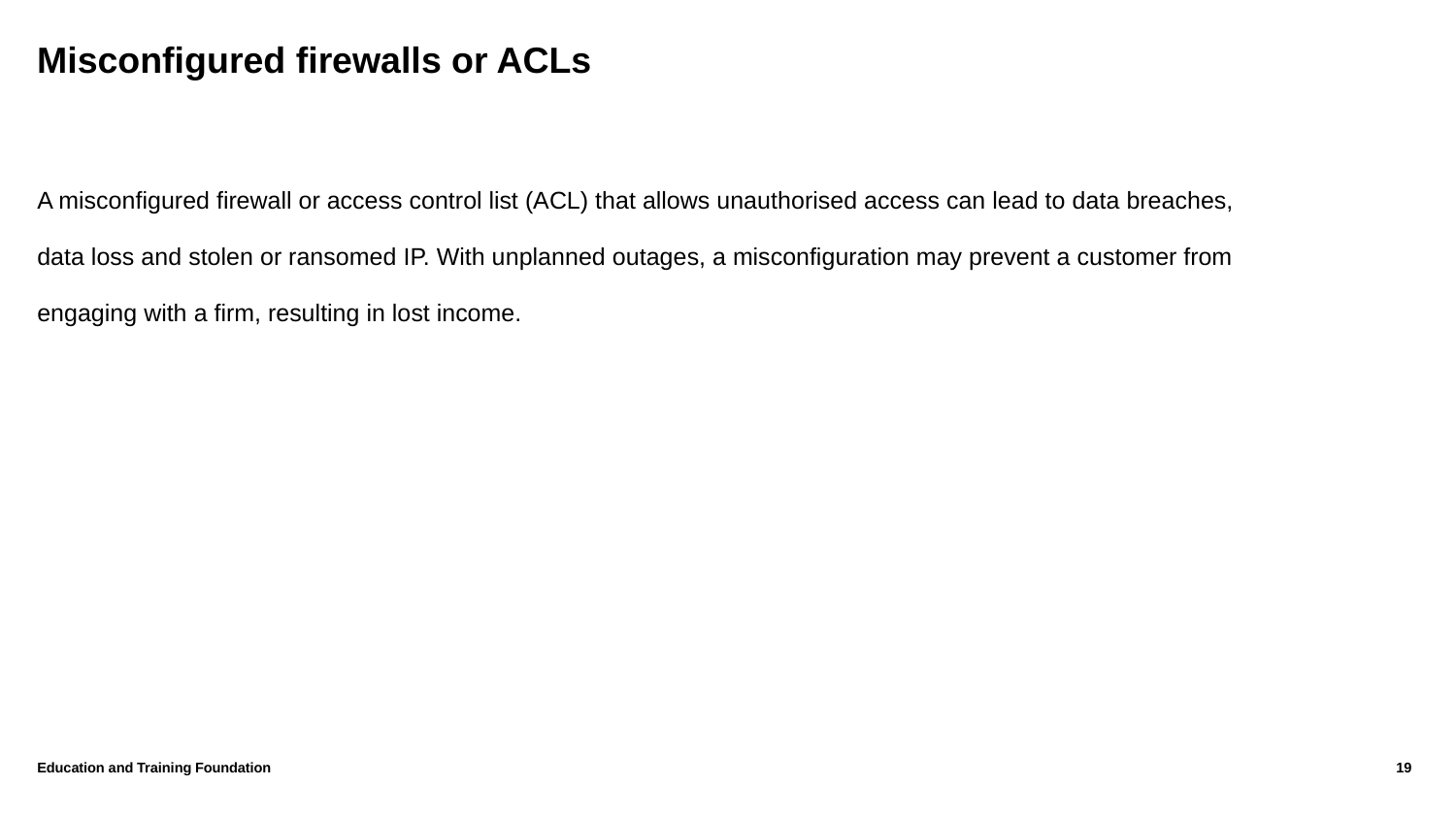

# Misconfigured firewalls or ACLs
A misconfigured firewall or access control list (ACL) that allows unauthorised access can lead to data breaches, data loss and stolen or ransomed IP. With unplanned outages, a misconfiguration may prevent a customer from engaging with a firm, resulting in lost income.
Education and Training Foundation
19